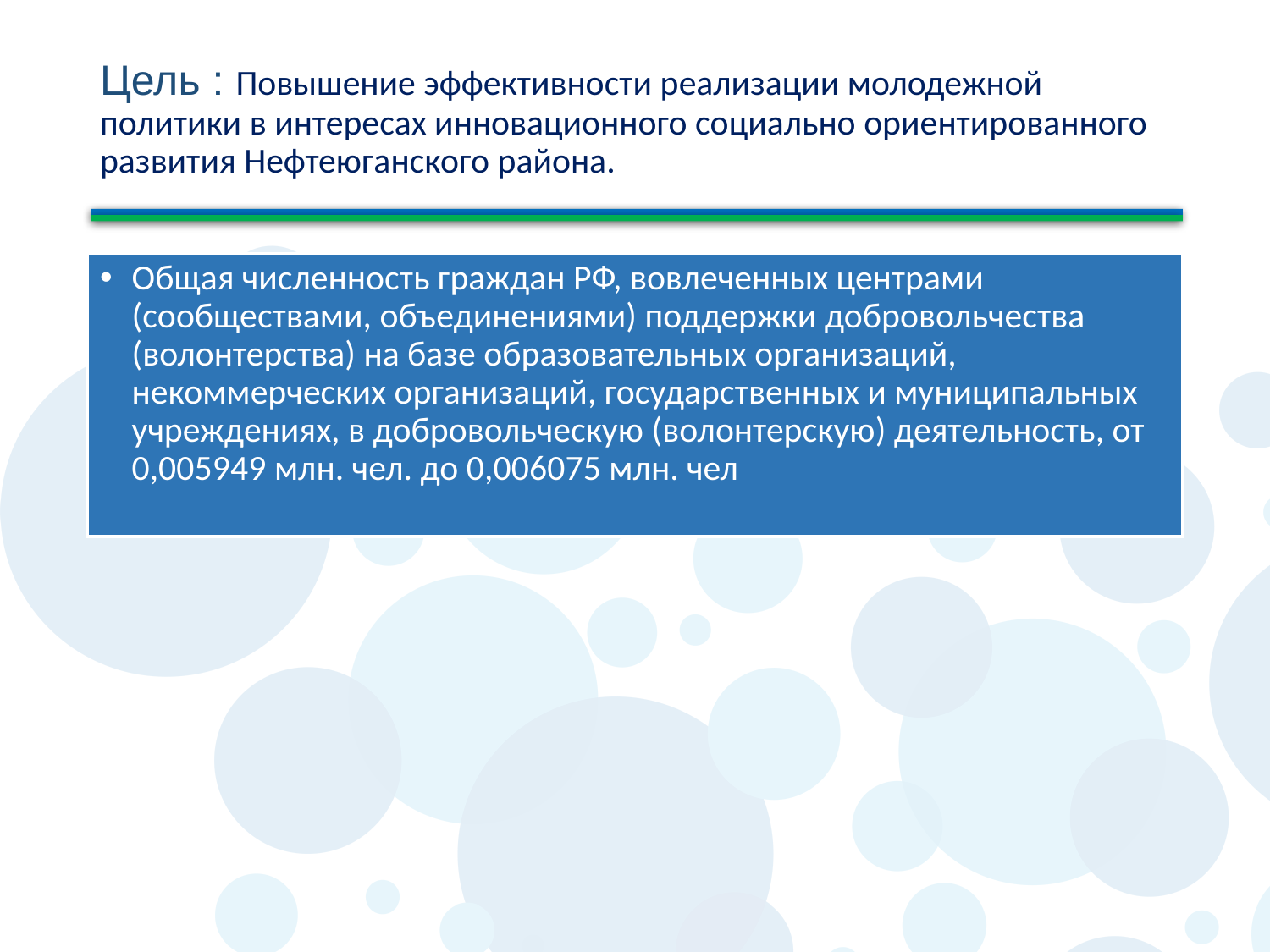

# Цель : Повышение эффективности реализации молодежной политики в интересах инновационного социально ориентированного развития Нефтеюганского района.

Общая численность граждан РФ, вовлеченных центрами (сообществами, объединениями) поддержки добровольчества (волонтерства) на базе образовательных организаций, некоммерческих организаций, государственных и муниципальных учреждениях, в добровольческую (волонтерскую) деятельность, от 0,005949 млн. чел. до 0,006075 млн. чел